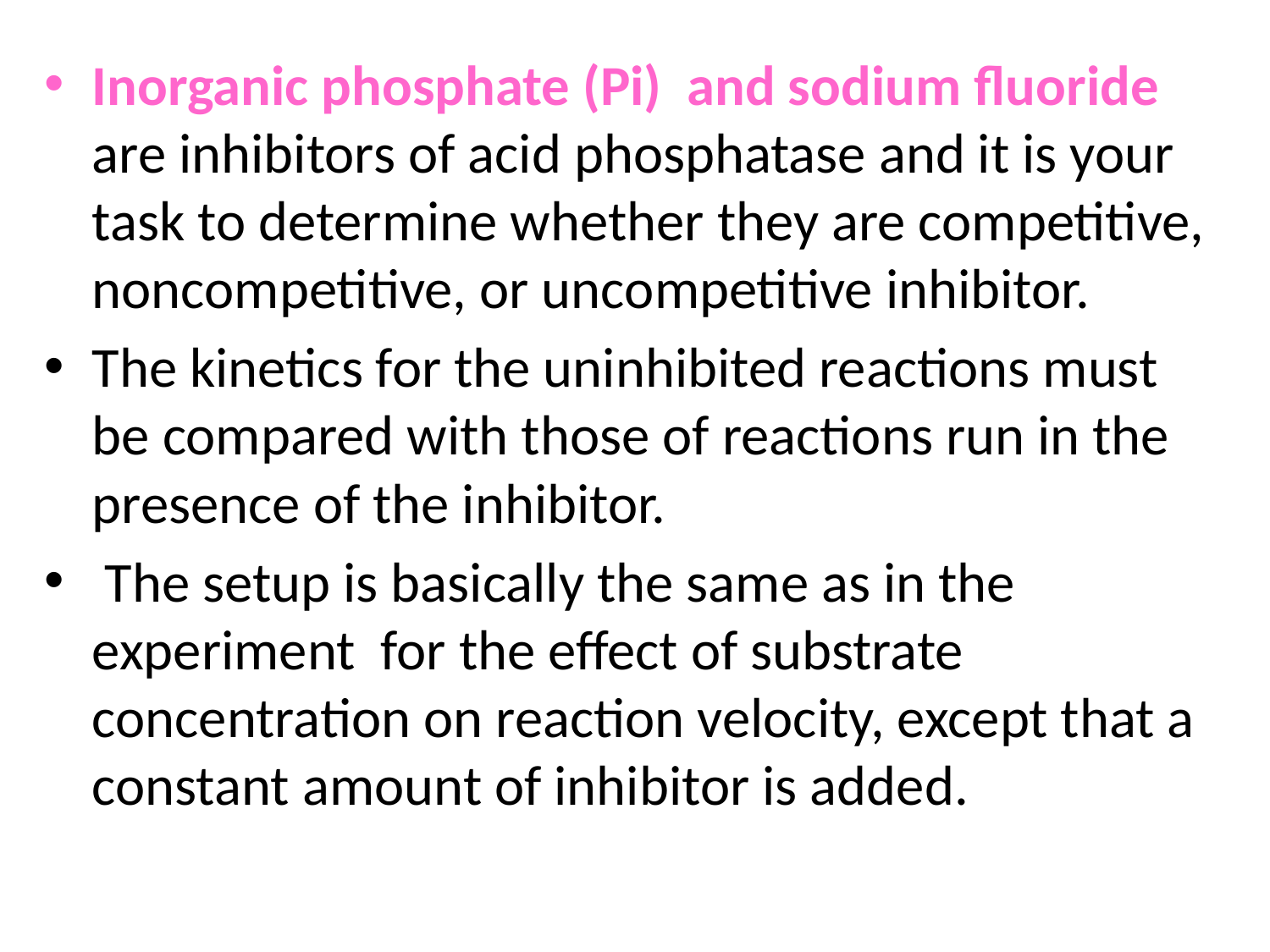

Inorganic phosphate (Pi)  and sodium fluoride are inhibitors of acid phosphatase and it is your task to determine whether they are competitive, noncompetitive, or uncompetitive inhibitor.
The kinetics for the uninhibited reactions must be compared with those of reactions run in the presence of the inhibitor.
 The setup is basically the same as in the experiment  for the effect of substrate concentration on reaction velocity, except that a constant amount of inhibitor is added.